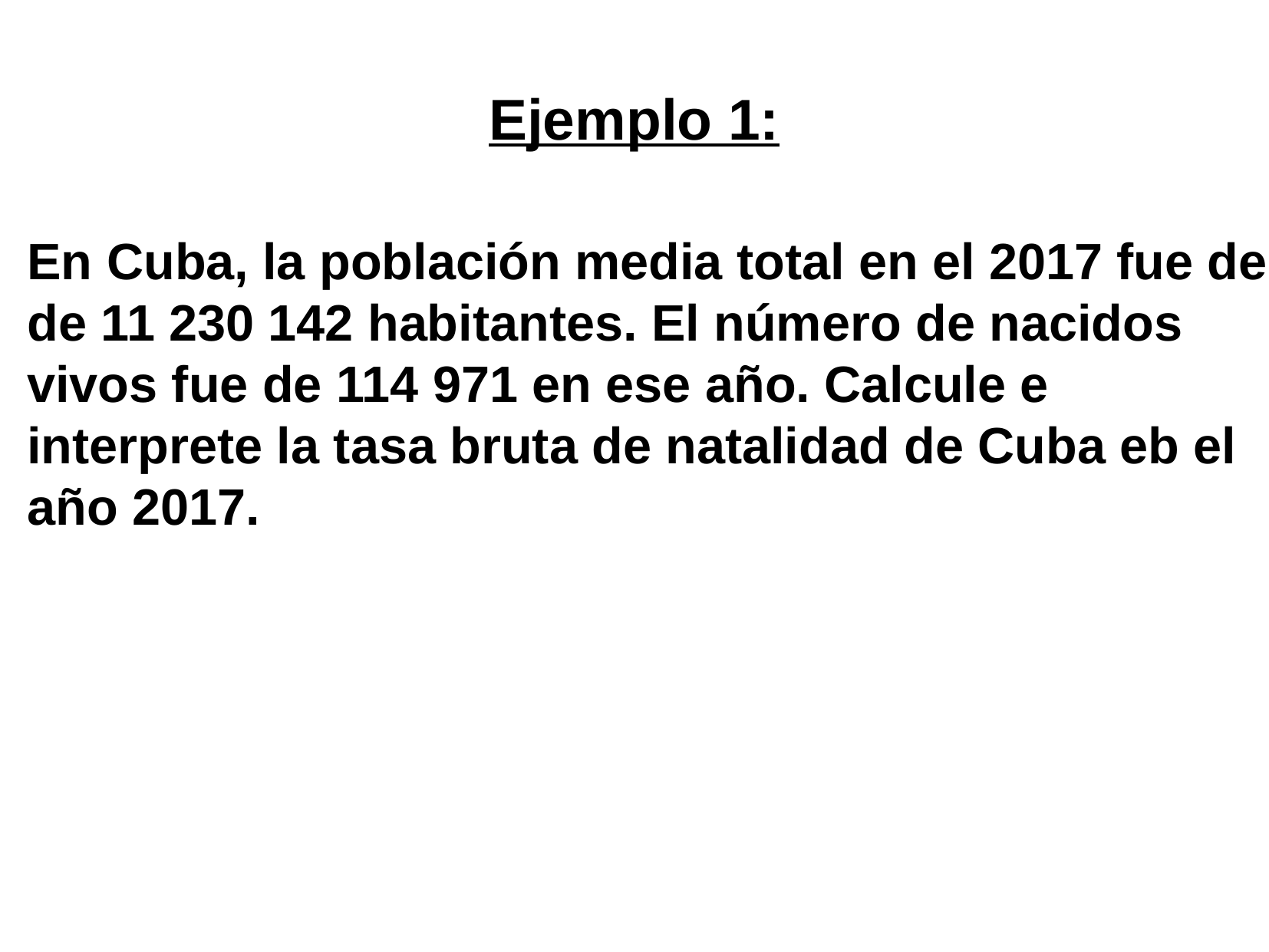

Ejemplo 1:

En Cuba, la población media total en el 2017 fue de de 11 230 142 habitantes. El número de nacidos vivos fue de 114 971 en ese año. Calcule e interprete la tasa bruta de natalidad de Cuba eb el año 2017.